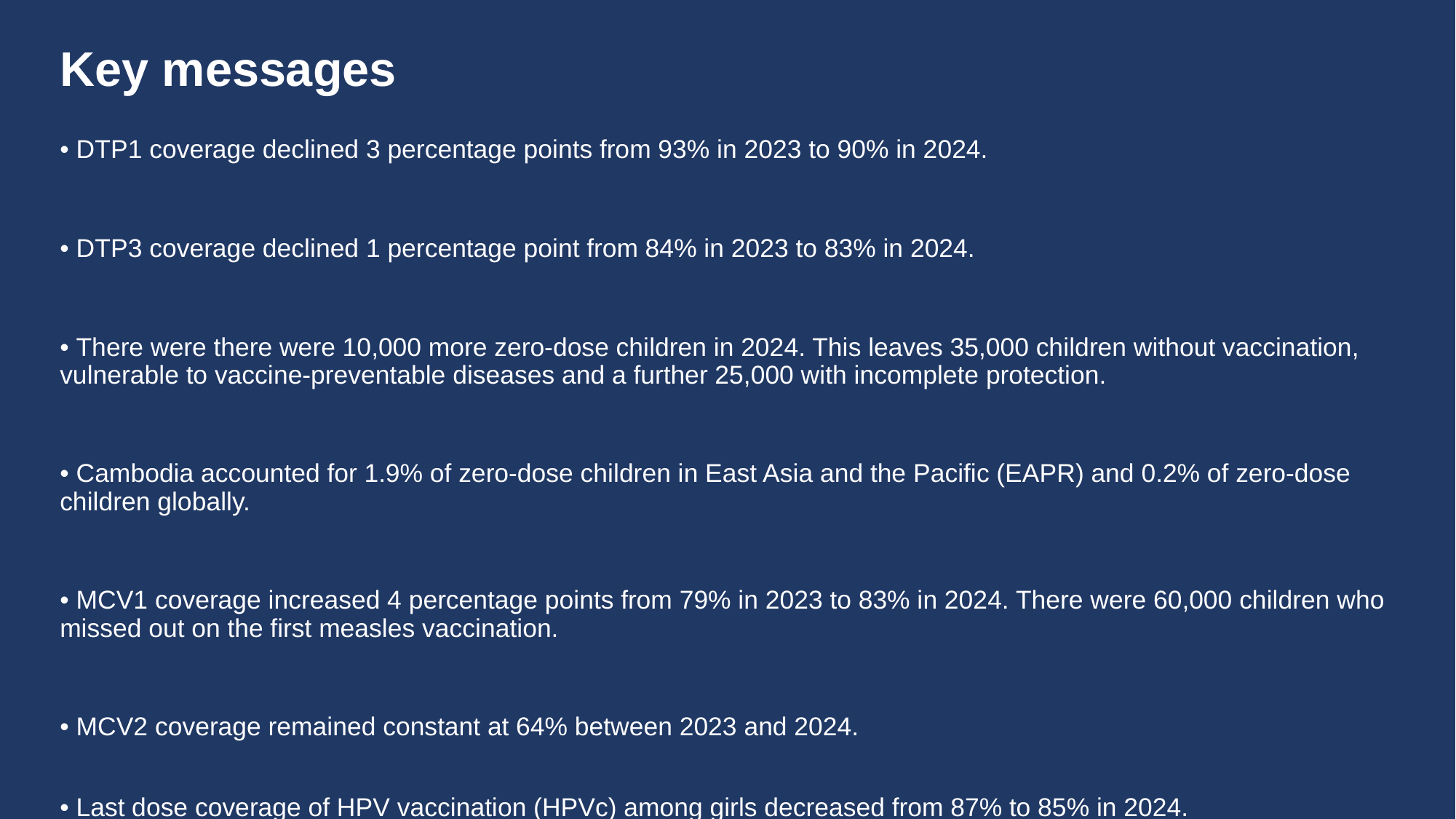

# Key messages
• DTP1 coverage declined 3 percentage points from 93% in 2023 to 90% in 2024.

• DTP3 coverage declined 1 percentage point from 84% in 2023 to 83% in 2024.

• There were there were 10,000 more zero-dose children in 2024. This leaves 35,000 children without vaccination, vulnerable to vaccine-preventable diseases and a further 25,000 with incomplete protection.

• Cambodia accounted for 1.9% of zero-dose children in East Asia and the Pacific (EAPR) and 0.2% of zero-dose children globally.

• MCV1 coverage increased 4 percentage points from 79% in 2023 to 83% in 2024. There were 60,000 children who missed out on the first measles vaccination.

• MCV2 coverage remained constant at 64% between 2023 and 2024.

• Last dose coverage of HPV vaccination (HPVc) among girls decreased from 87% to 85% in 2024.